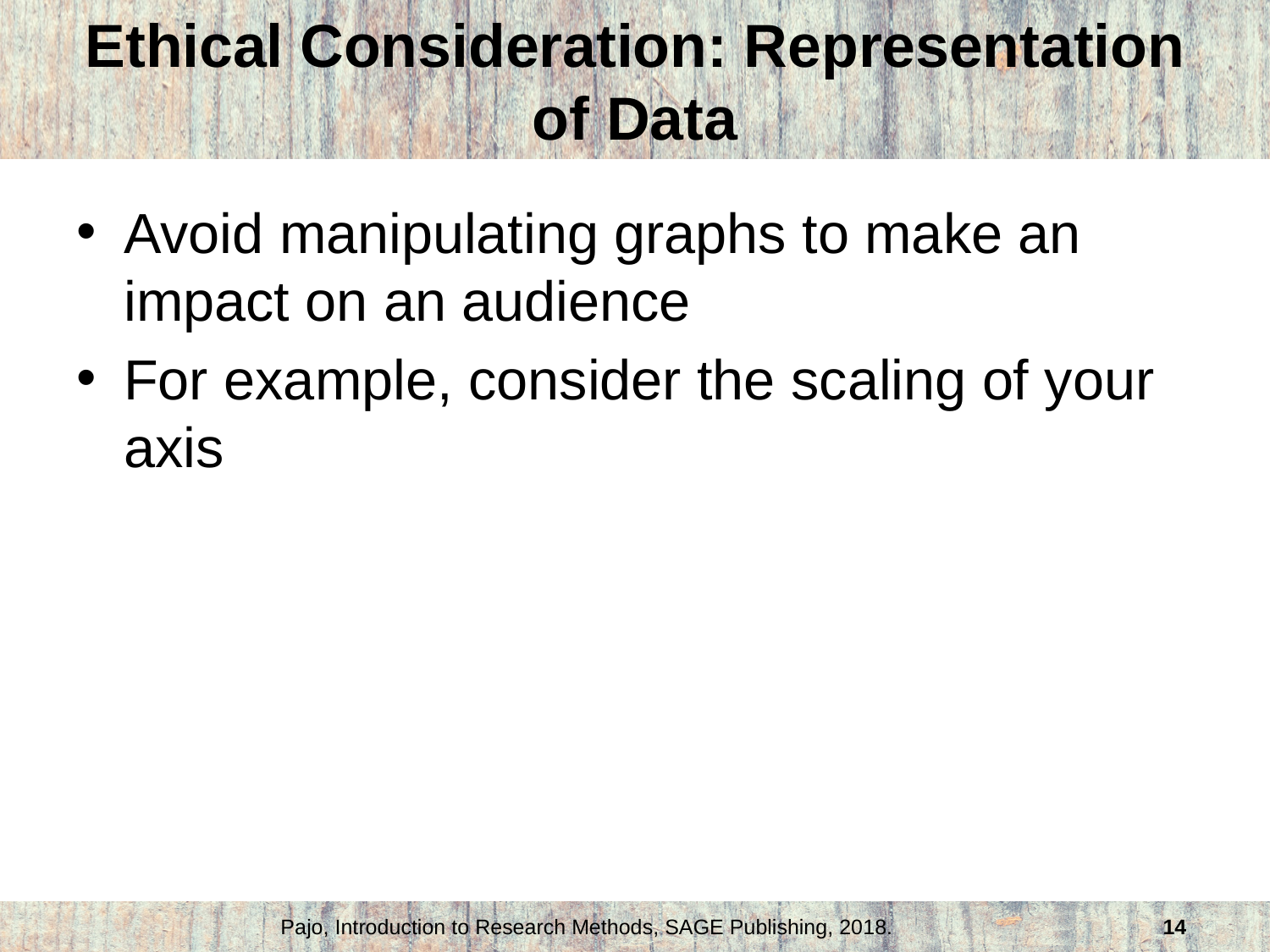

# Ethical Consideration: Representation of Data
Avoid manipulating graphs to make an impact on an audience
For example, consider the scaling of your axis

Pajo, Introduction to Research Methods, SAGE Publishing, 2018.
14